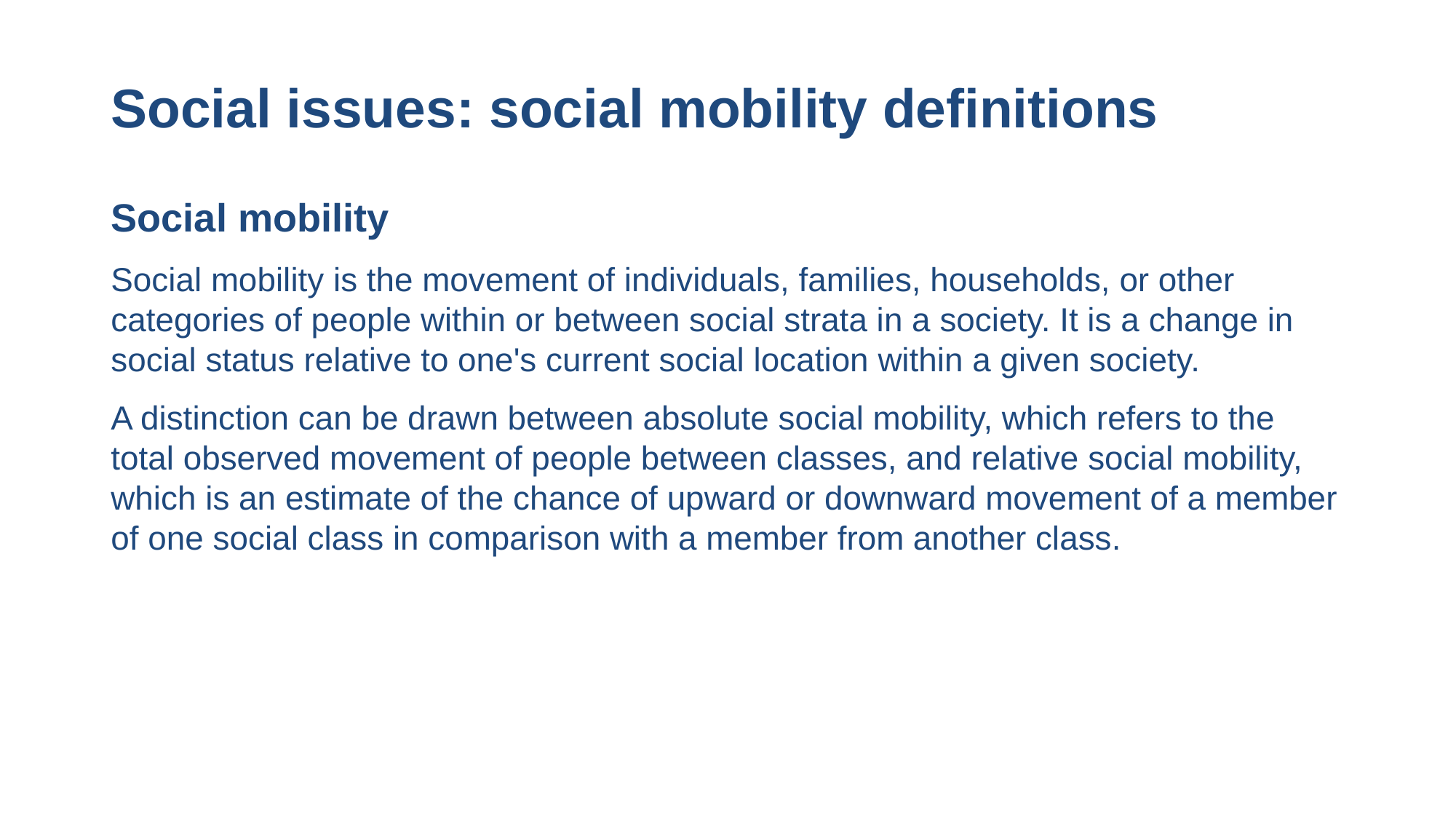

# Social issues: social mobility definitions
Social mobility
Social mobility is the movement of individuals, families, households, or other categories of people within or between social strata in a society. It is a change in social status relative to one's current social location within a given society.
A distinction can be drawn between absolute social mobility, which refers to the total observed movement of people between classes, and relative social mobility, which is an estimate of the chance of upward or downward movement of a member of one social class in comparison with a member from another class.